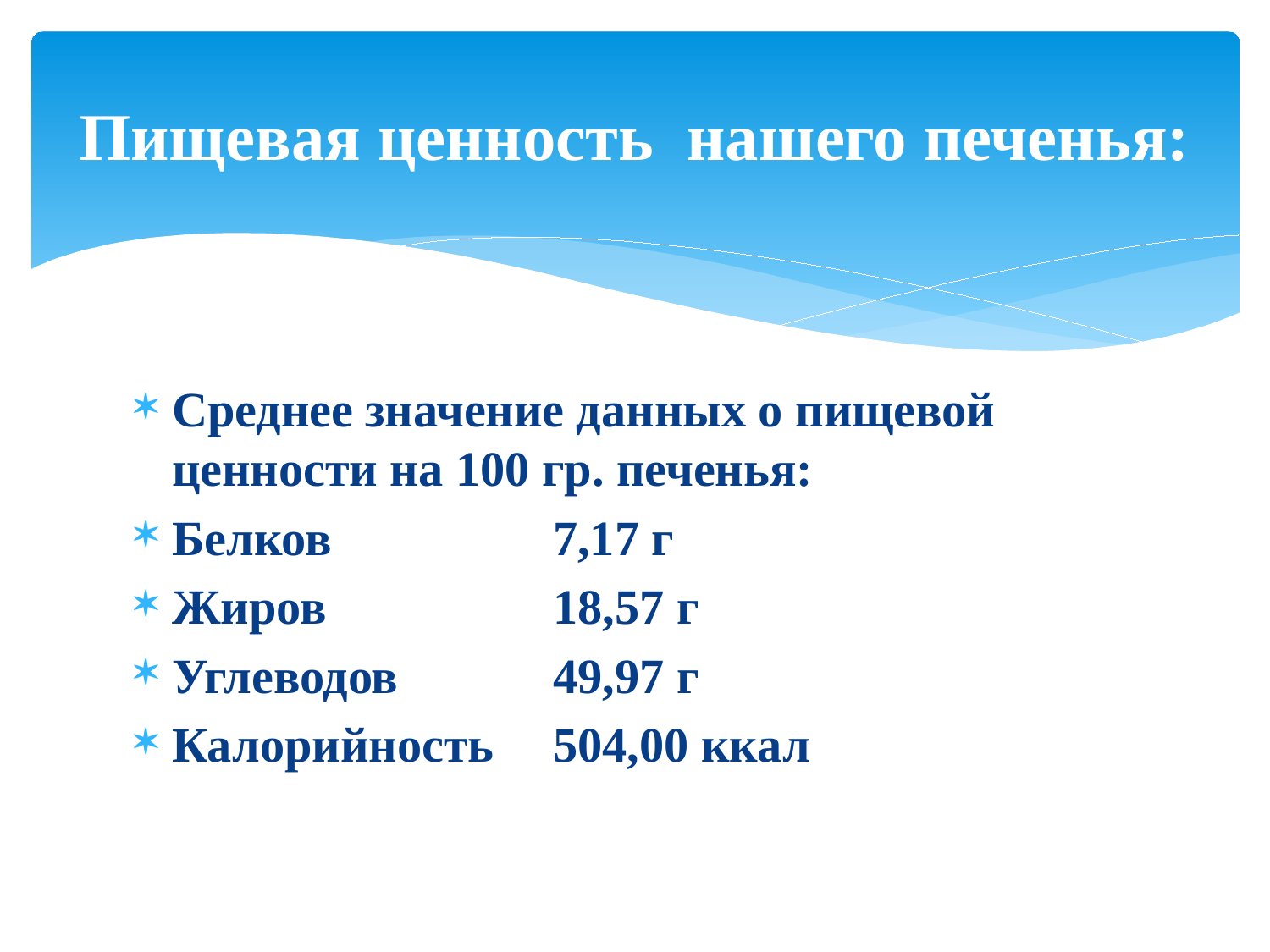

# Пищевая ценность  нашего печенья:
Среднее значение данных о пищевой ценности на 100 гр. печенья:
Белков		7,17 г
Жиров		18,57 г
Углеводов		49,97 г
Калорийность 	504,00 ккал